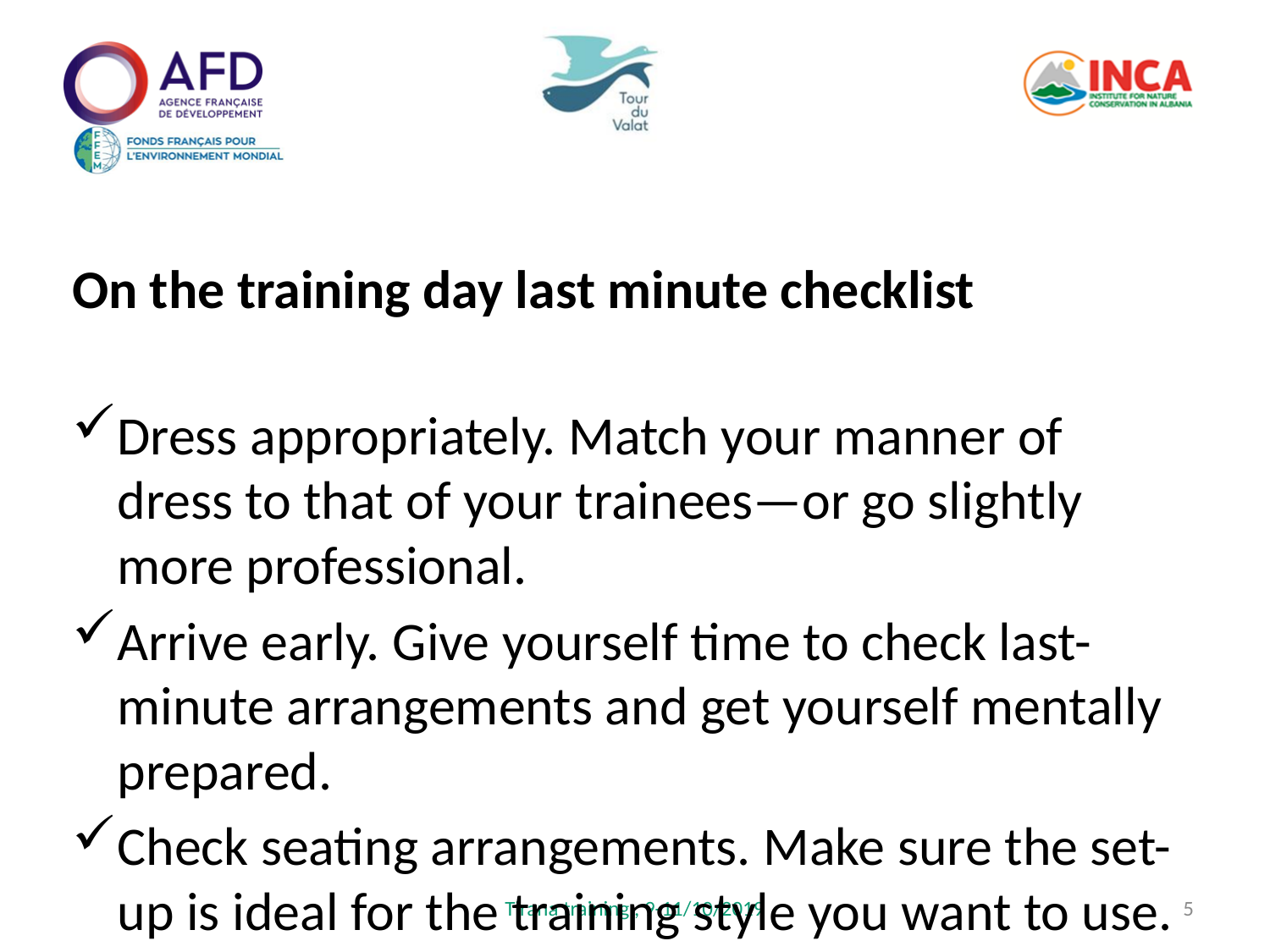

On the training day last minute checklist

Dress appropriately. Match your manner of dress to that of your trainees—or go slightly more professional.
Arrive early. Give yourself time to check last-minute arrangements and get yourself mentally prepared.
Check seating arrangements. Make sure the set-up is ideal for the training style you want to use.

Tirana training , 9-11/10/2019
5